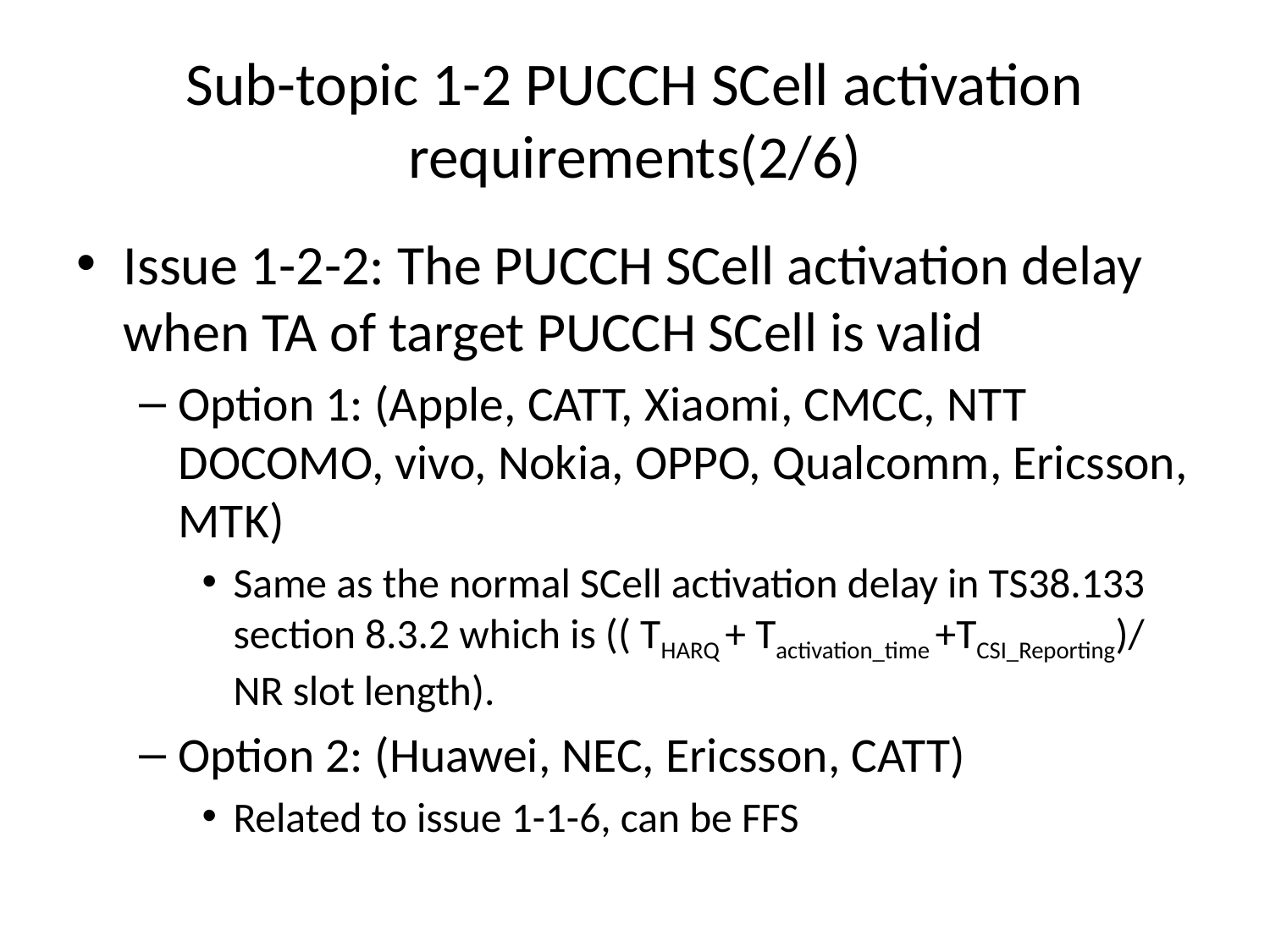

# Sub-topic 1-2 PUCCH SCell activation requirements(2/6)
Issue 1-2-2: The PUCCH SCell activation delay when TA of target PUCCH SCell is valid
Option 1: (Apple, CATT, Xiaomi, CMCC, NTT DOCOMO, vivo, Nokia, OPPO, Qualcomm, Ericsson, MTK)
Same as the normal SCell activation delay in TS38.133 section 8.3.2 which is (( THARQ + Tactivation_time +TCSI_Reporting)/ NR slot length).
Option 2: (Huawei, NEC, Ericsson, CATT)
Related to issue 1-1-6, can be FFS